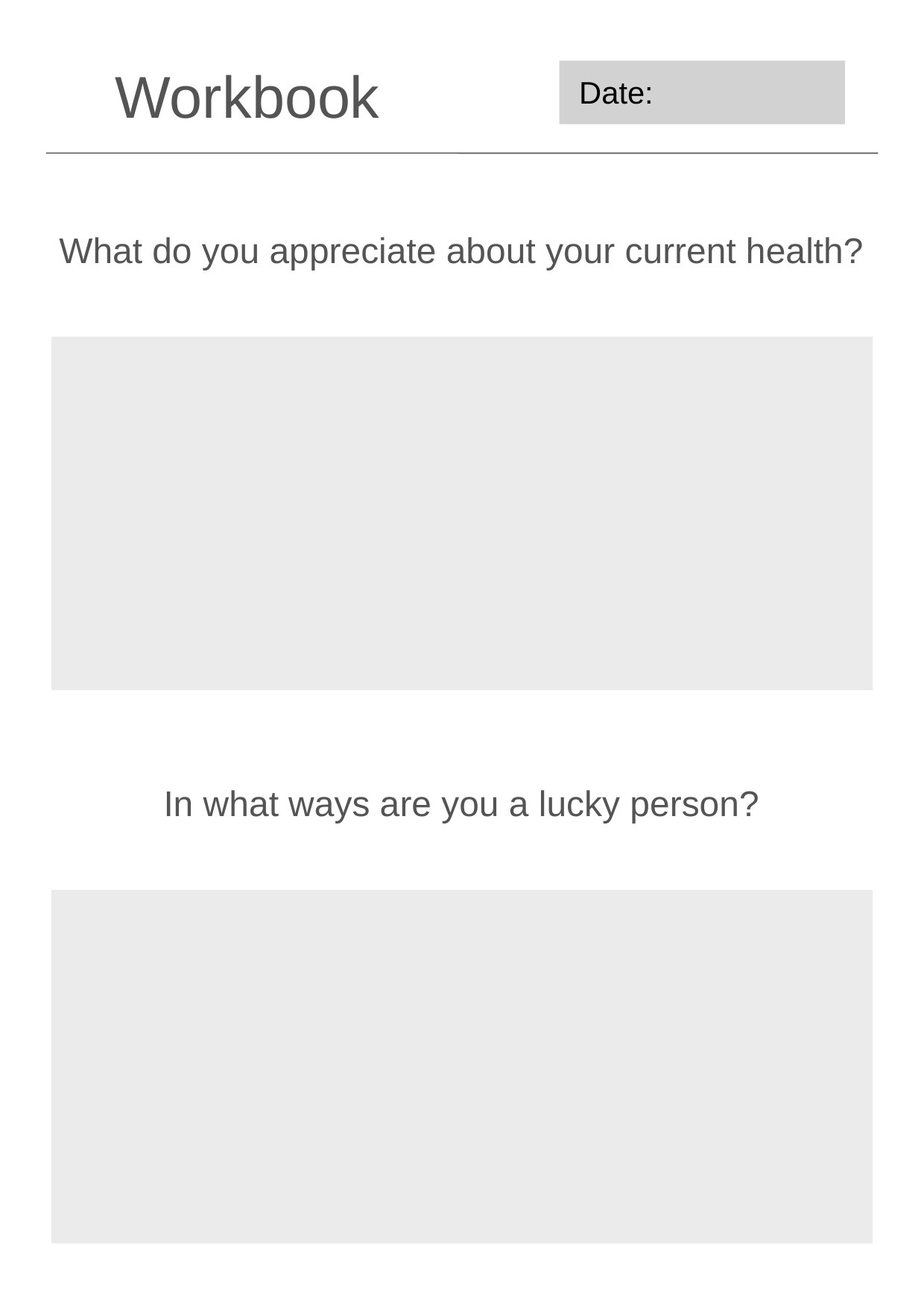

Workbook

Date:

What do you appreciate about your current health?

In what ways are you a lucky person?